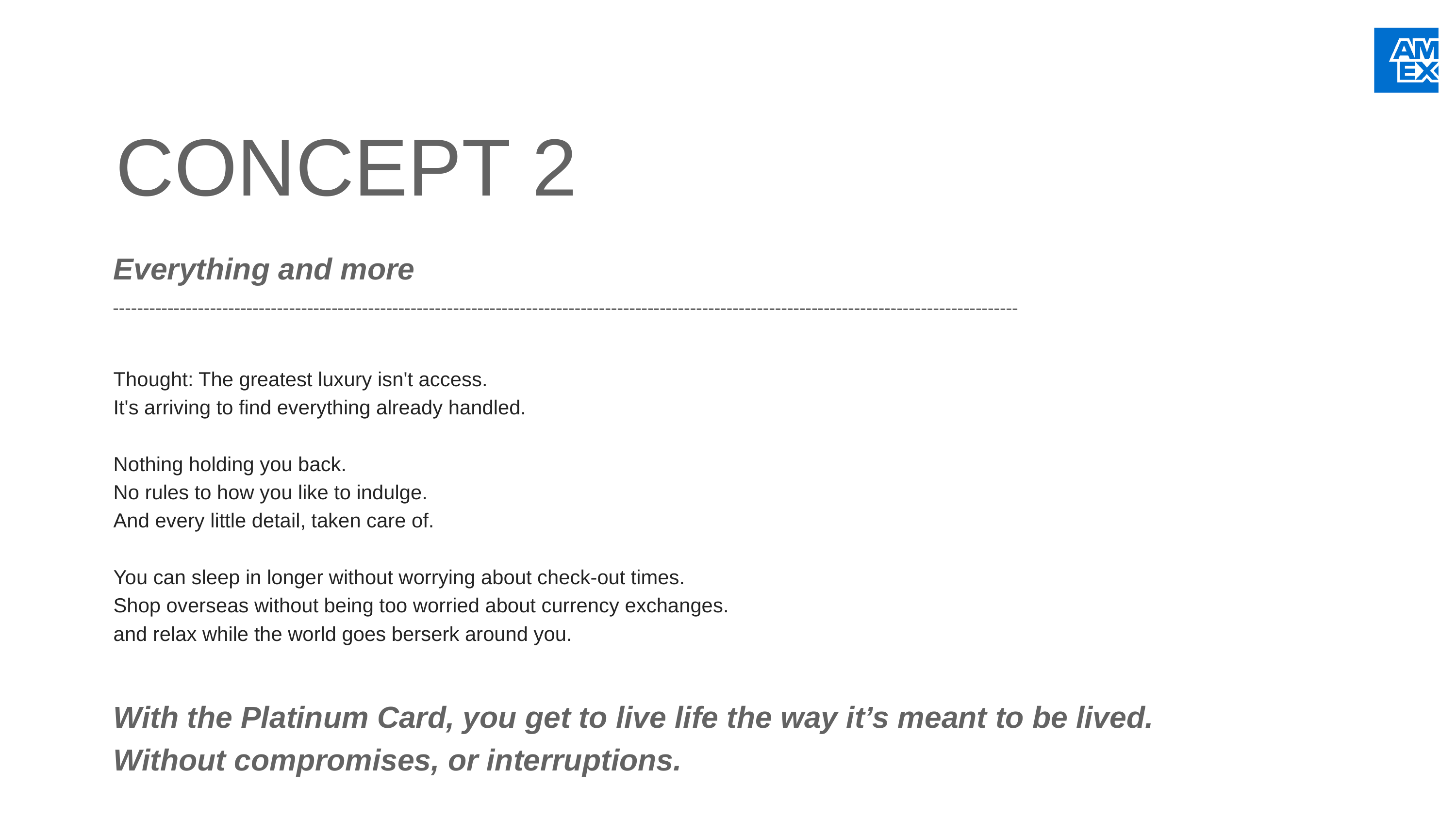

CONCEPT 2
Everything and more

Thought: The greatest luxury isn't access.
It's arriving to find everything already handled.

Nothing holding you back.
No rules to how you like to indulge.
And every little detail, taken care of.

You can sleep in longer without worrying about check-out times.
Shop overseas without being too worried about currency exchanges.
and relax while the world goes berserk around you.
With the Platinum Card, you get to live life the way it’s meant to be lived.
Without compromises, or interruptions.